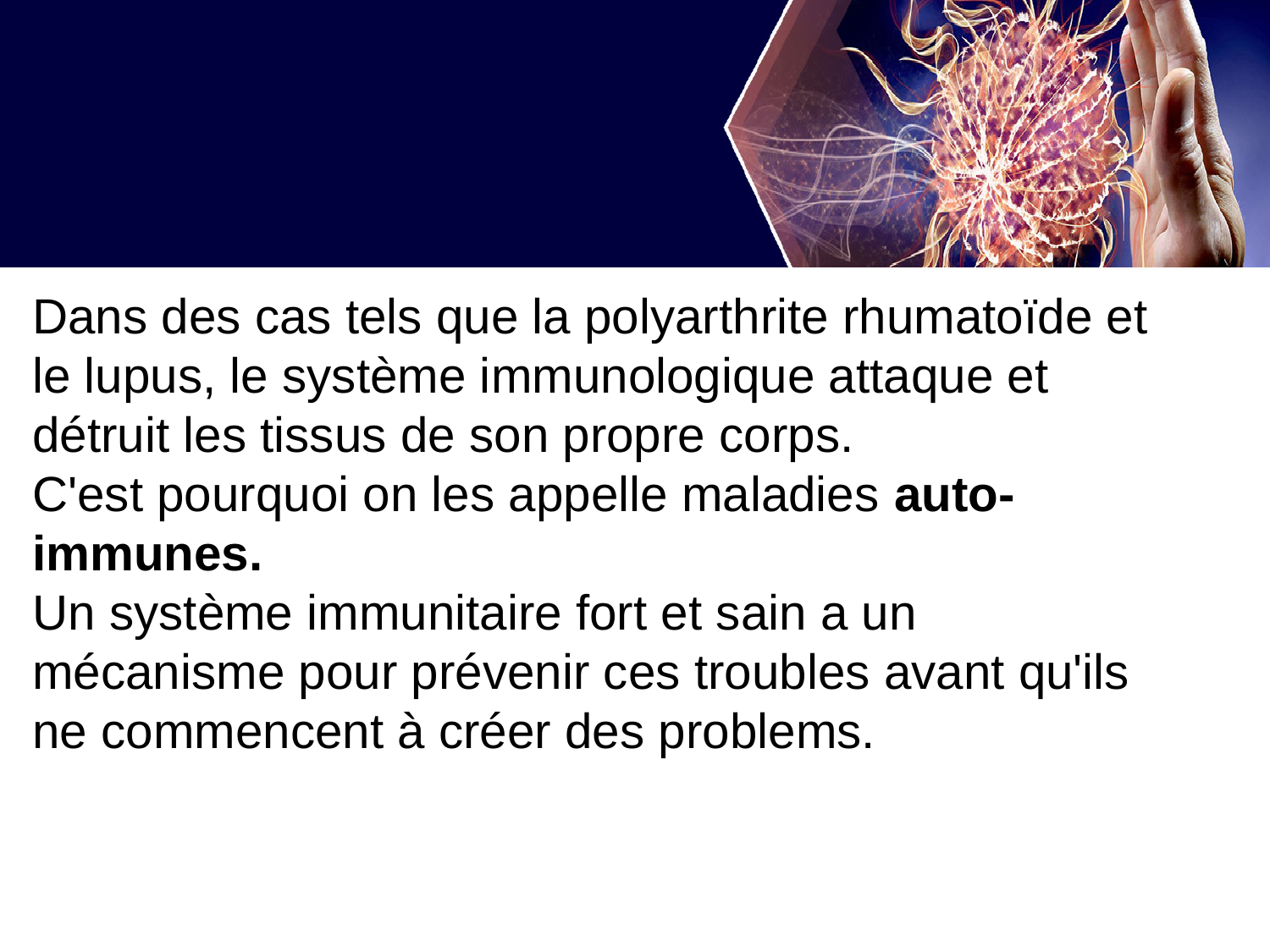

Dans des cas tels que la polyarthrite rhumatoïde et le lupus, le système immunologique attaque et détruit les tissus de son propre corps.
C'est pourquoi on les appelle maladies auto-immunes.
Un système immunitaire fort et sain a un mécanisme pour prévenir ces troubles avant qu'ils ne commencent à créer des problems.